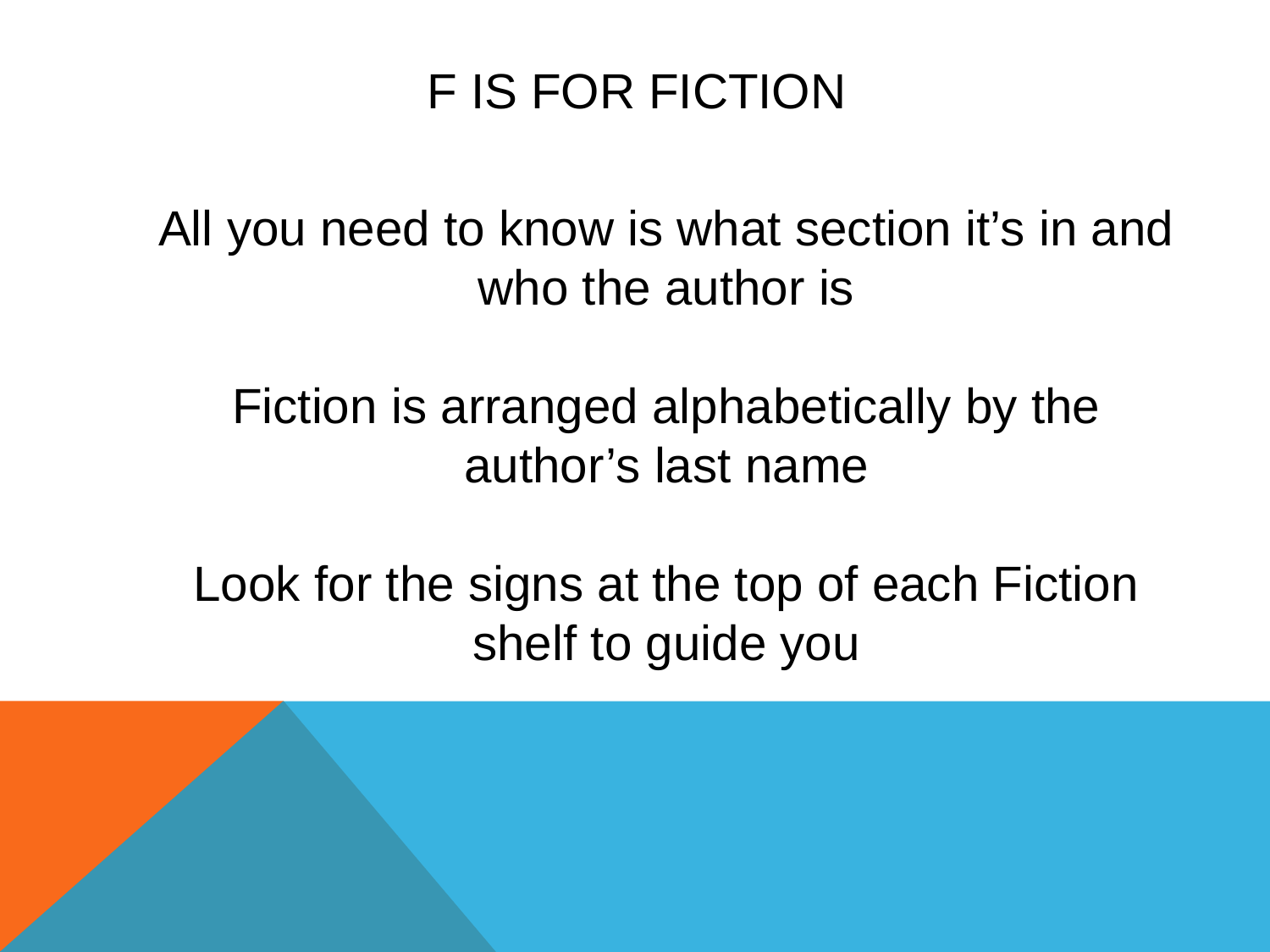

# F is for fiction
All you need to know is what section it’s in and who the author is

Fiction is arranged alphabetically by the author’s last name

Look for the signs at the top of each Fiction shelf to guide you